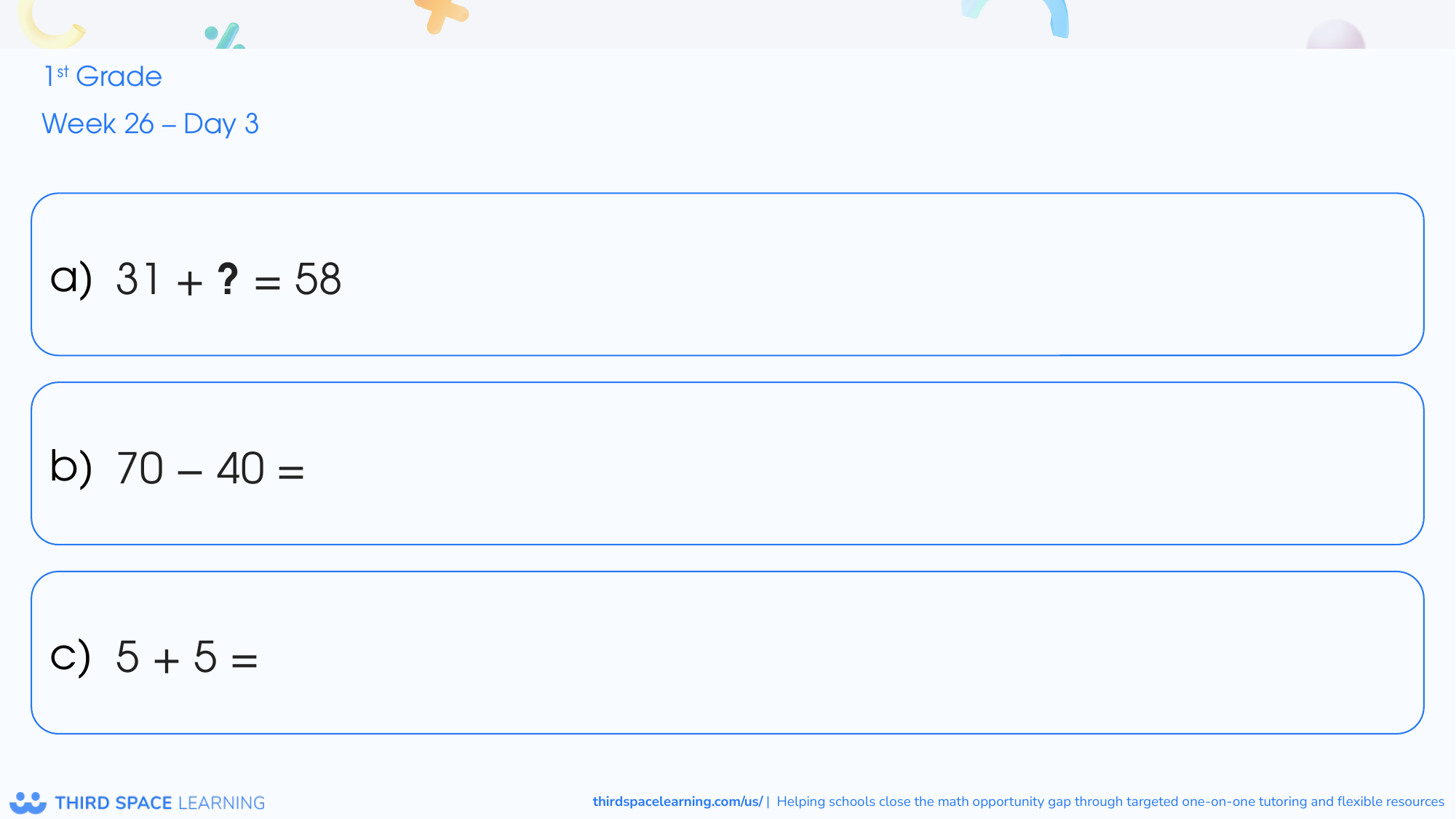

1st Grade
Week 26 – Day 3
31 + ? = 58
70 − 40 =
5 + 5 =